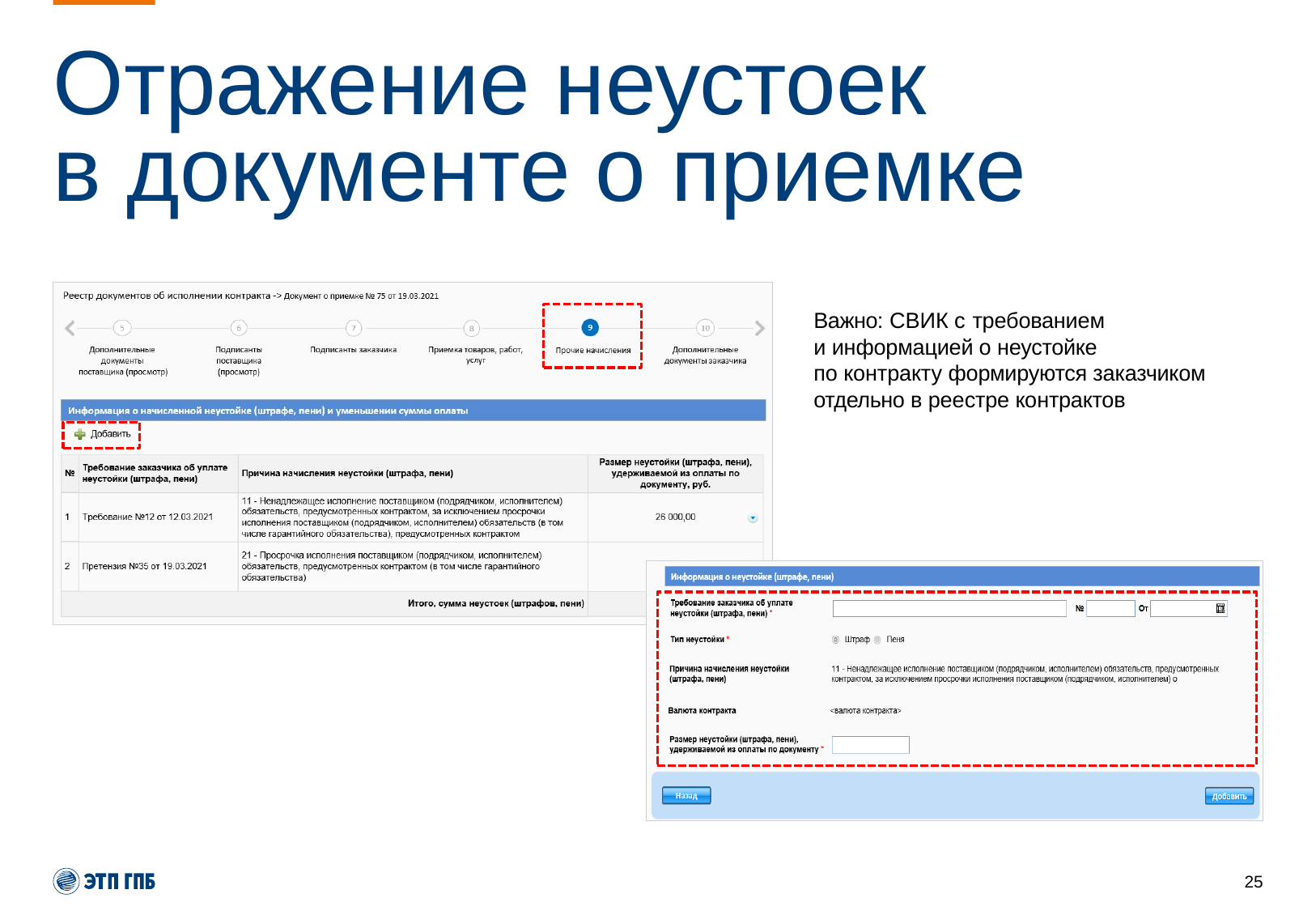

# Отражение неустоек в документе о приемке

Важно: СВИК с требованием
и информацией о неустойке по контракту формируются заказчиком отдельно в реестре контрактов